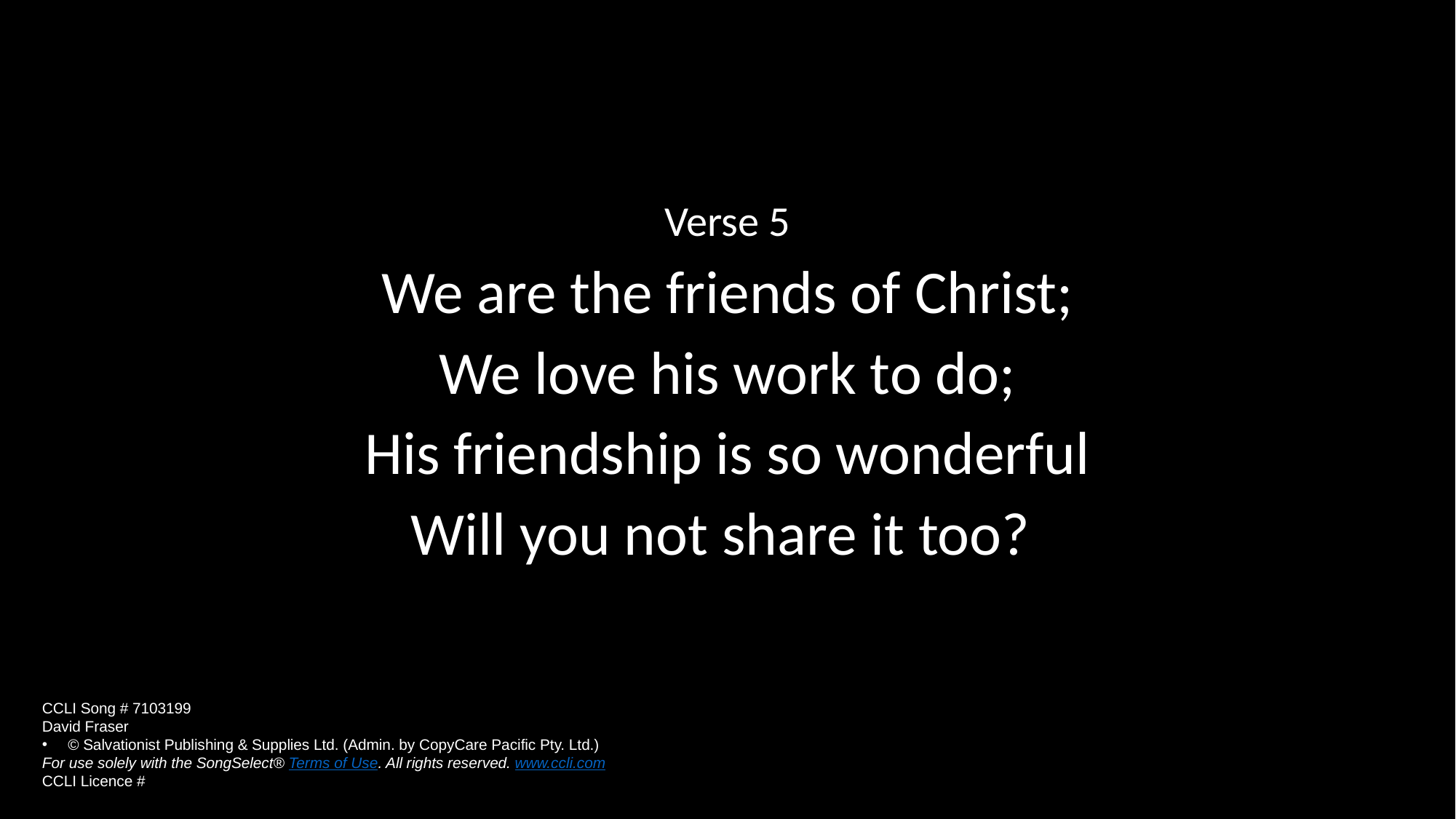

Verse 5
We are the friends of Christ;
We love his work to do;
His friendship is so wonderful
Will you not share it too?
CCLI Song # 7103199
David Fraser
© Salvationist Publishing & Supplies Ltd. (Admin. by CopyCare Pacific Pty. Ltd.)
For use solely with the SongSelect® Terms of Use. All rights reserved. www.ccli.com
CCLI Licence #